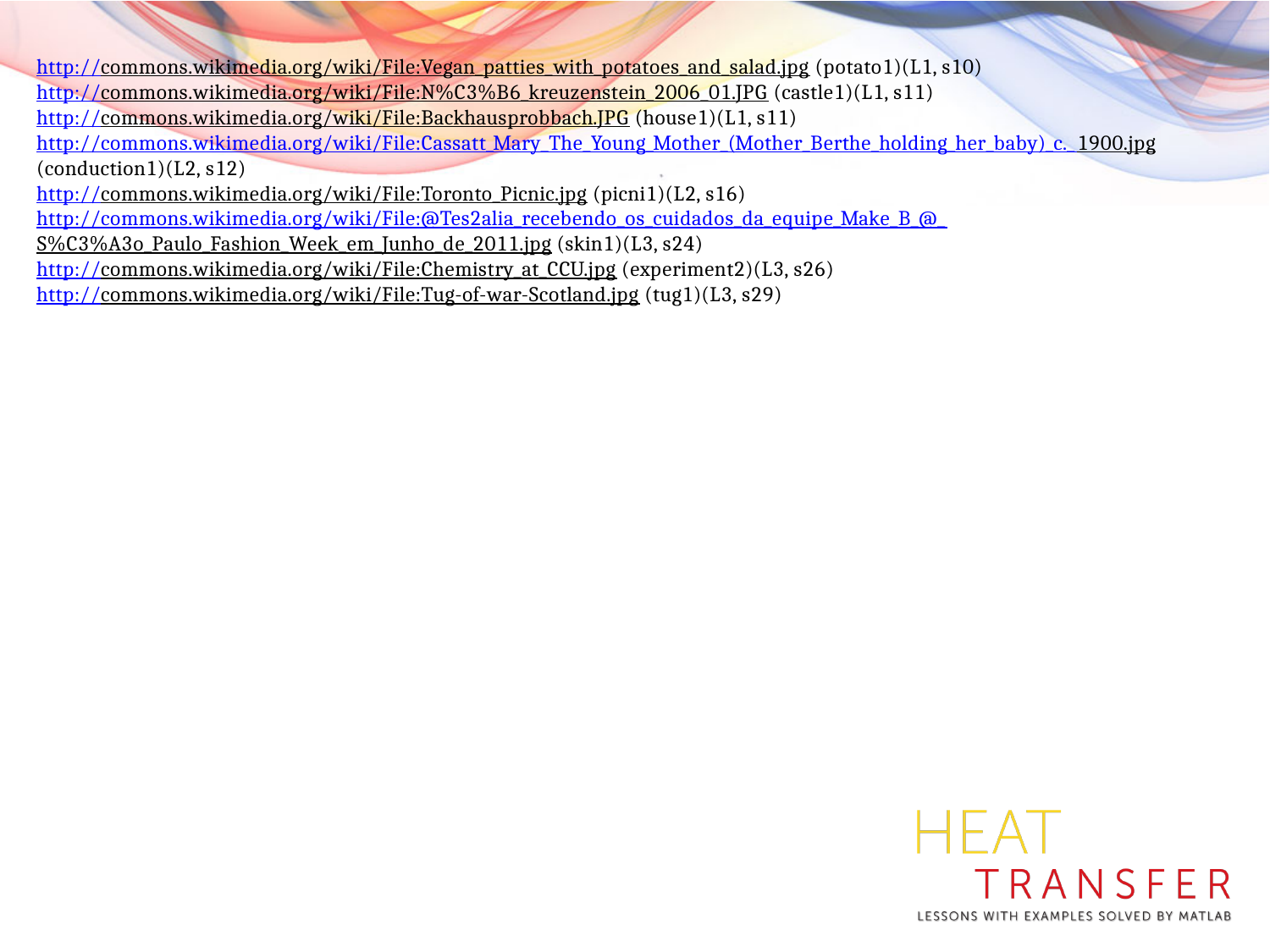

http://commons.wikimedia.org/wiki/File:Vegan_patties_with_potatoes_and_salad.jpg (potato1)(L1, s10)
http://commons.wikimedia.org/wiki/File:N%C3%B6_kreuzenstein_2006_01.JPG (castle1)(L1, s11)
http://commons.wikimedia.org/wiki/File:Backhausprobbach.JPG (house1)(L1, s11)
http://commons.wikimedia.org/wiki/File:Cassatt_Mary_The_Young_Mother_(Mother_Berthe_holding_her_baby)_c._1900.jpg (conduction1)(L2, s12)
http://commons.wikimedia.org/wiki/File:Toronto_Picnic.jpg (picni1)(L2, s16)
http://commons.wikimedia.org/wiki/File:@Tes2alia_recebendo_os_cuidados_da_equipe_Make_B_@_S%C3%A3o_Paulo_Fashion_Week_em_Junho_de_2011.jpg (skin1)(L3, s24)
http://commons.wikimedia.org/wiki/File:Chemistry_at_CCU.jpg (experiment2)(L3, s26)
http://commons.wikimedia.org/wiki/File:Tug-of-war-Scotland.jpg (tug1)(L3, s29)